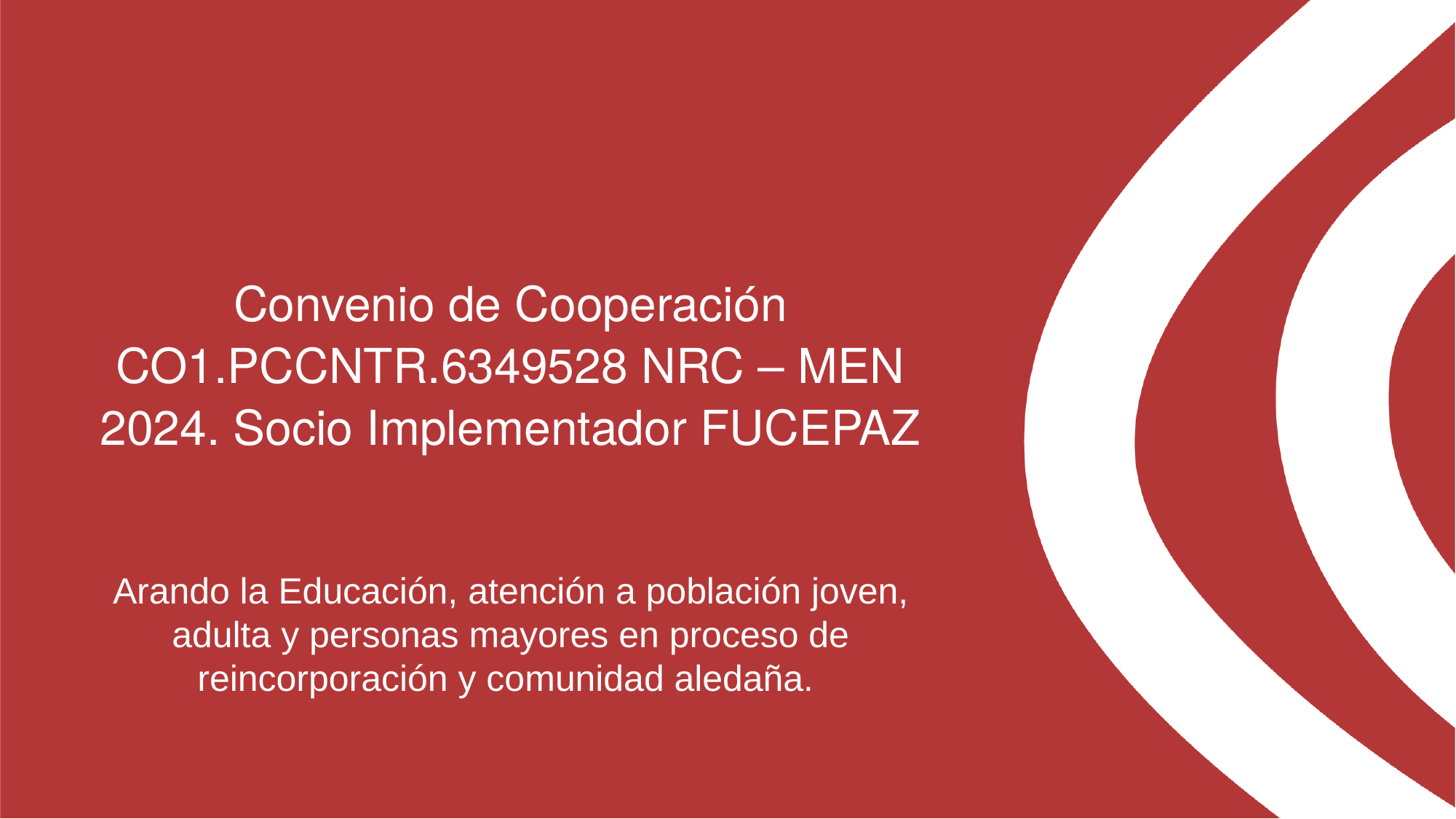

# Convenio de Cooperación CO1.PCCNTR.6349528 NRC – MEN 2024. Socio Implementador FUCEPAZ
Arando la Educación, atención a población joven, adulta y personas mayores en proceso de reincorporación y comunidad aledaña.